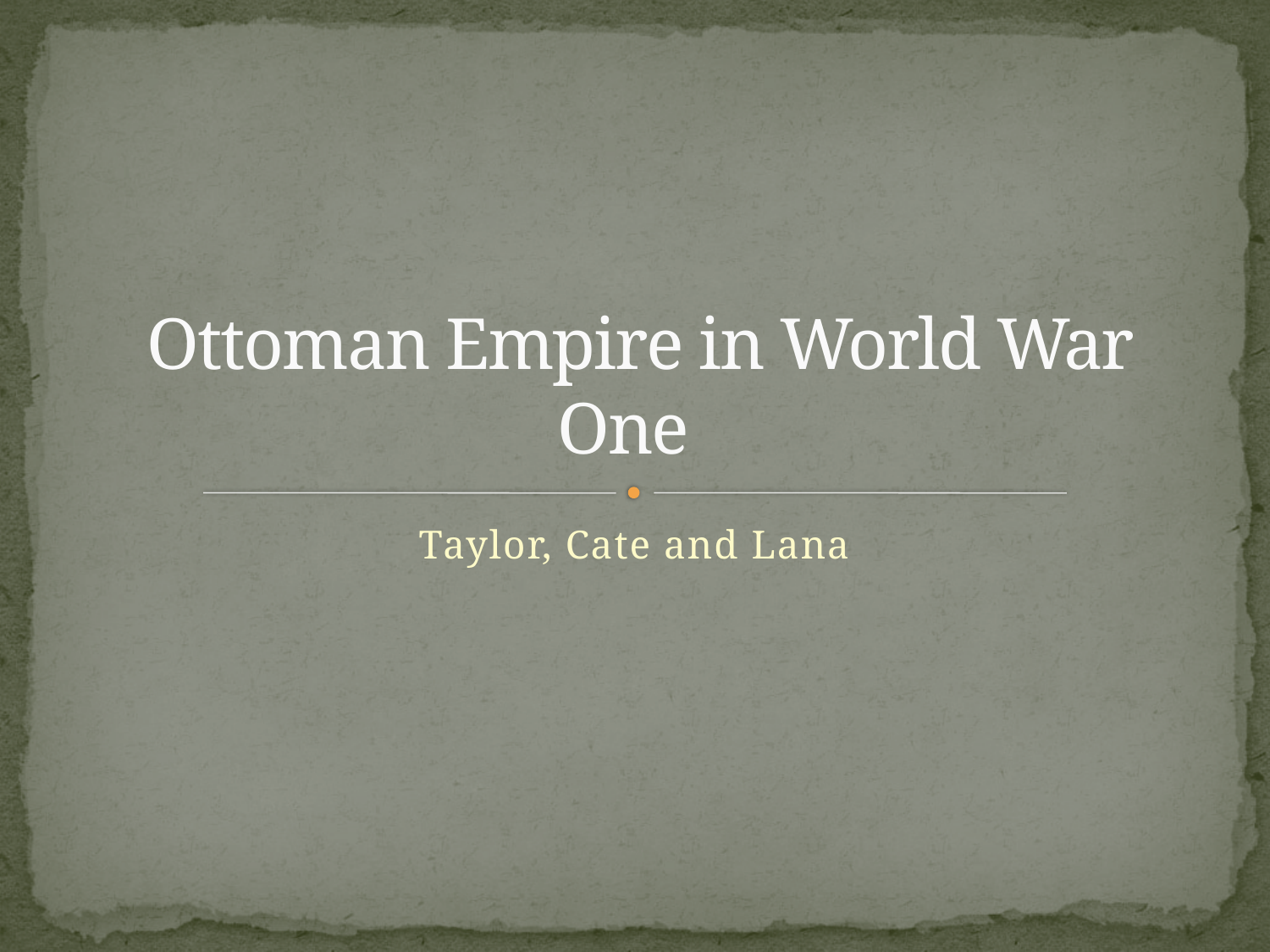

# Ottoman Empire in World War One
Taylor, Cate and Lana